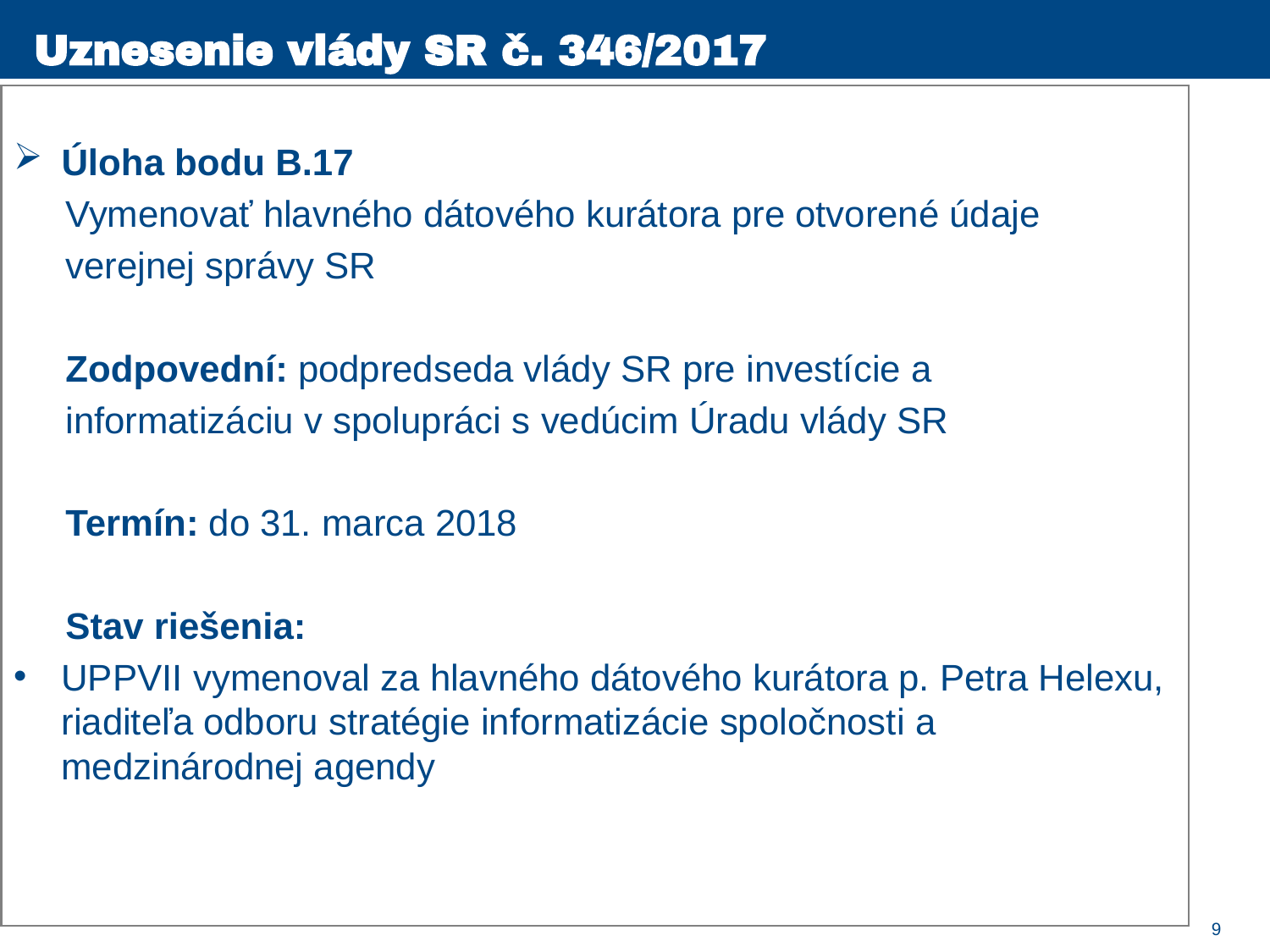

Uznesenie vlády SR č. 346/2017

Úloha bodu B.17
     Vymenovať hlavného dátového kurátora pre otvorené údaje
     verejnej správy SR

     Zodpovední: podpredseda vlády SR pre investície a
     informatizáciu v spolupráci s vedúcim Úradu vlády SR

     Termín: do 31. marca 2018

     Stav riešenia:
UPPVII vymenoval za hlavného dátového kurátora p. Petra Helexu, riaditeľa odboru stratégie informatizácie spoločnosti a medzinárodnej agendy